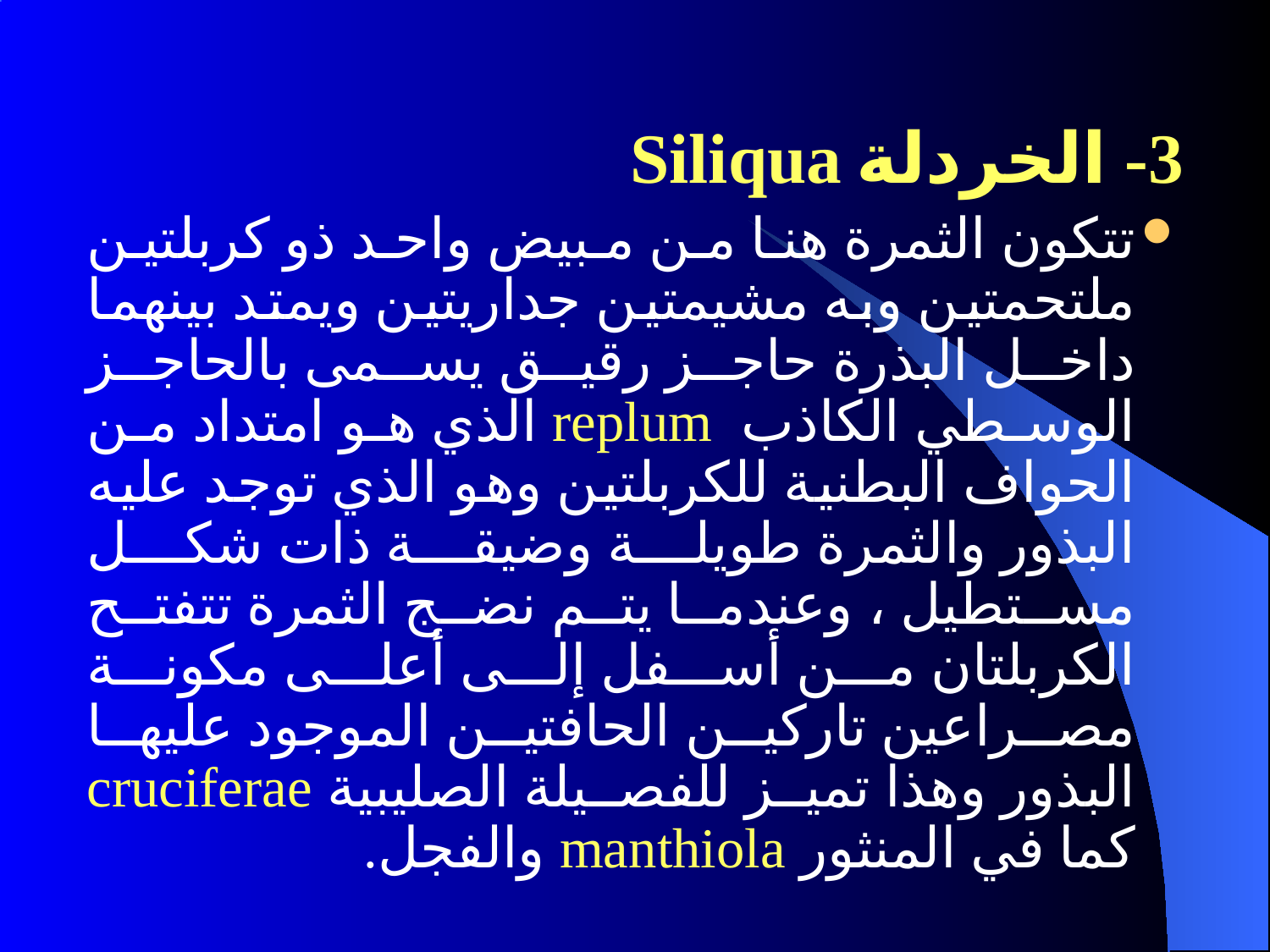

3- الخردلة Siliqua
تتكون الثمرة هنا من مبيض واحد ذو كربلتين ملتحمتين وبه مشيمتين جداريتين ويمتد بينهما داخل البذرة حاجز رقيق يسمى بالحاجز الوسطي الكاذب  replum الذي هو امتداد من الحواف البطنية للكربلتين وهو الذي توجد عليه البذور والثمرة طويلة وضيقة ذات شكل مستطيل ، وعندما يتم نضج الثمرة تتفتح الكربلتان من أسفل إلى أعلى مكونة مصراعين تاركين الحافتين الموجود عليها البذور وهذا تميز للفصيلة الصليبية cruciferae كما في المنثور manthiola والفجل.